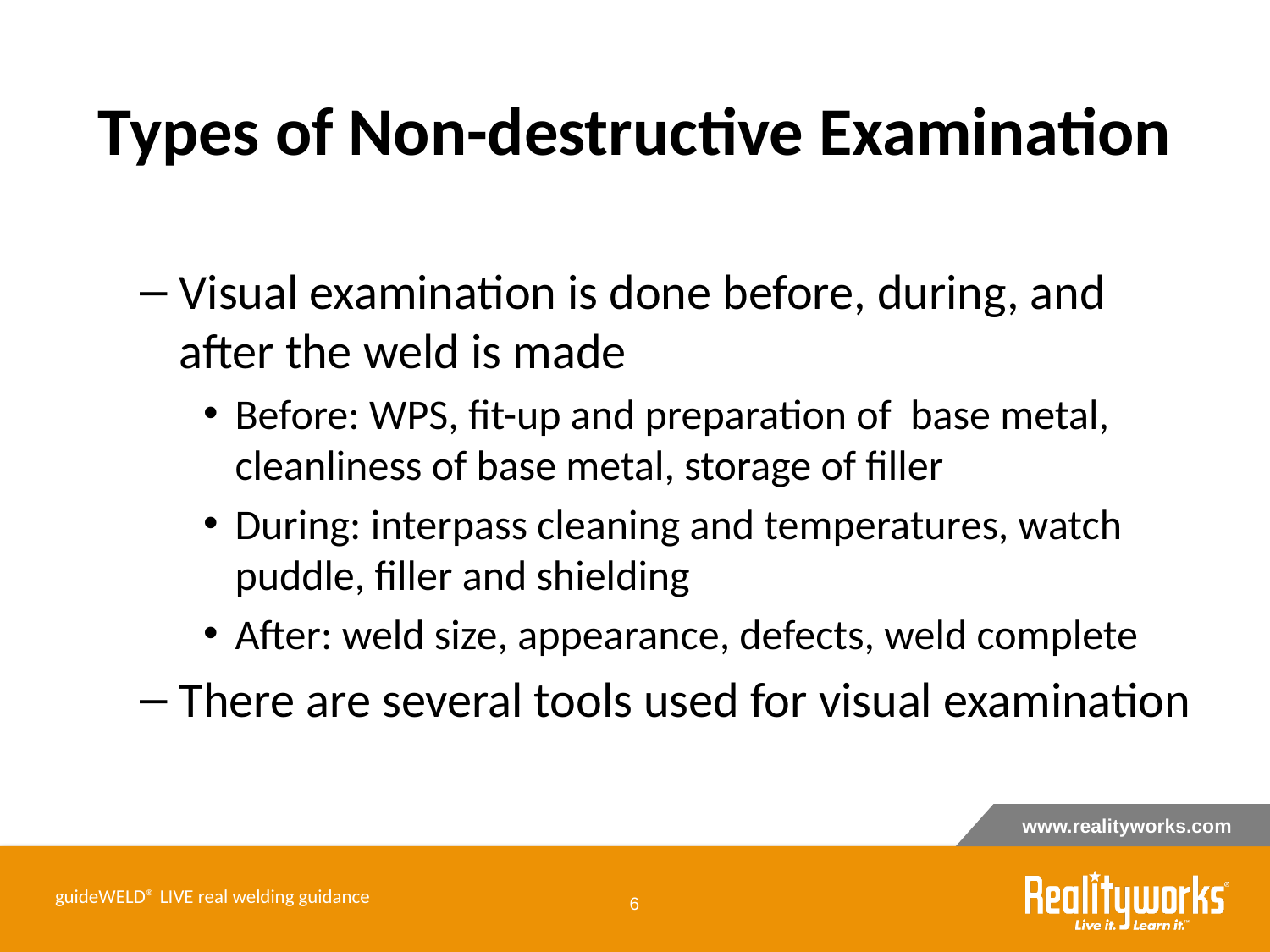

# Types of Non-destructive Examination
Visual examination is done before, during, and after the weld is made
Before: WPS, fit-up and preparation of  base metal, cleanliness of base metal, storage of filler
During: interpass cleaning and temperatures, watch puddle, filler and shielding
After: weld size, appearance, defects, weld complete
There are several tools used for visual examination
guideWELD® LIVE real welding guidance
6